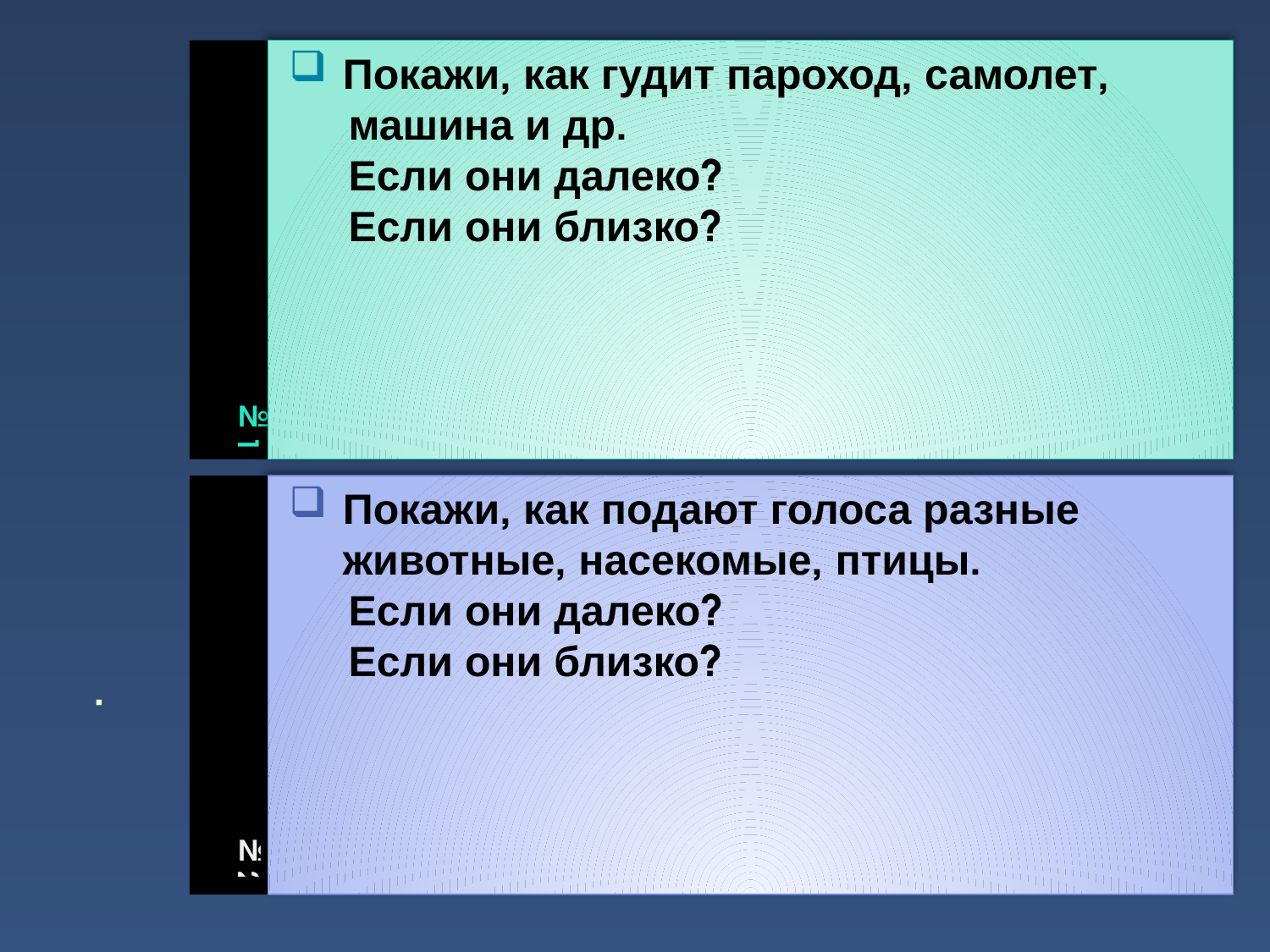

# Воспроизведение отдельных звуков и звукоподражаний произнесенных с разной силой голоса.
Инструкция  №1

Покажи, как гудит пароход, самолет,
     машина и др.
     Если они далеко?
     Если они близко?

Инструкция  №2

Покажи, как подают голоса разные животные, насекомые, птицы.
     Если они далеко?
     Если они близко?